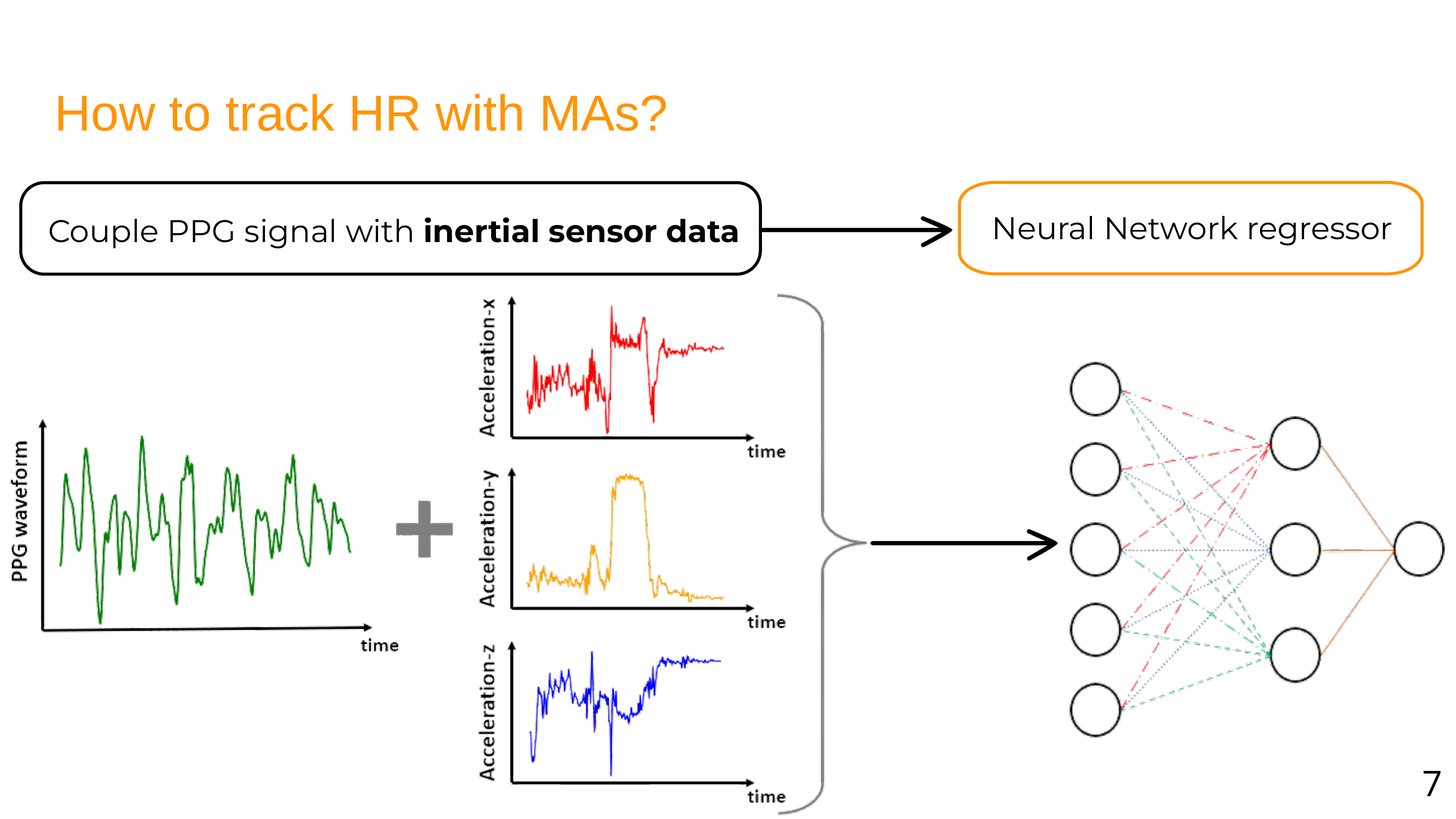

How to track HR with MAs?

Neural Network regressor

 Couple PPG signal with inertial sensor data

7